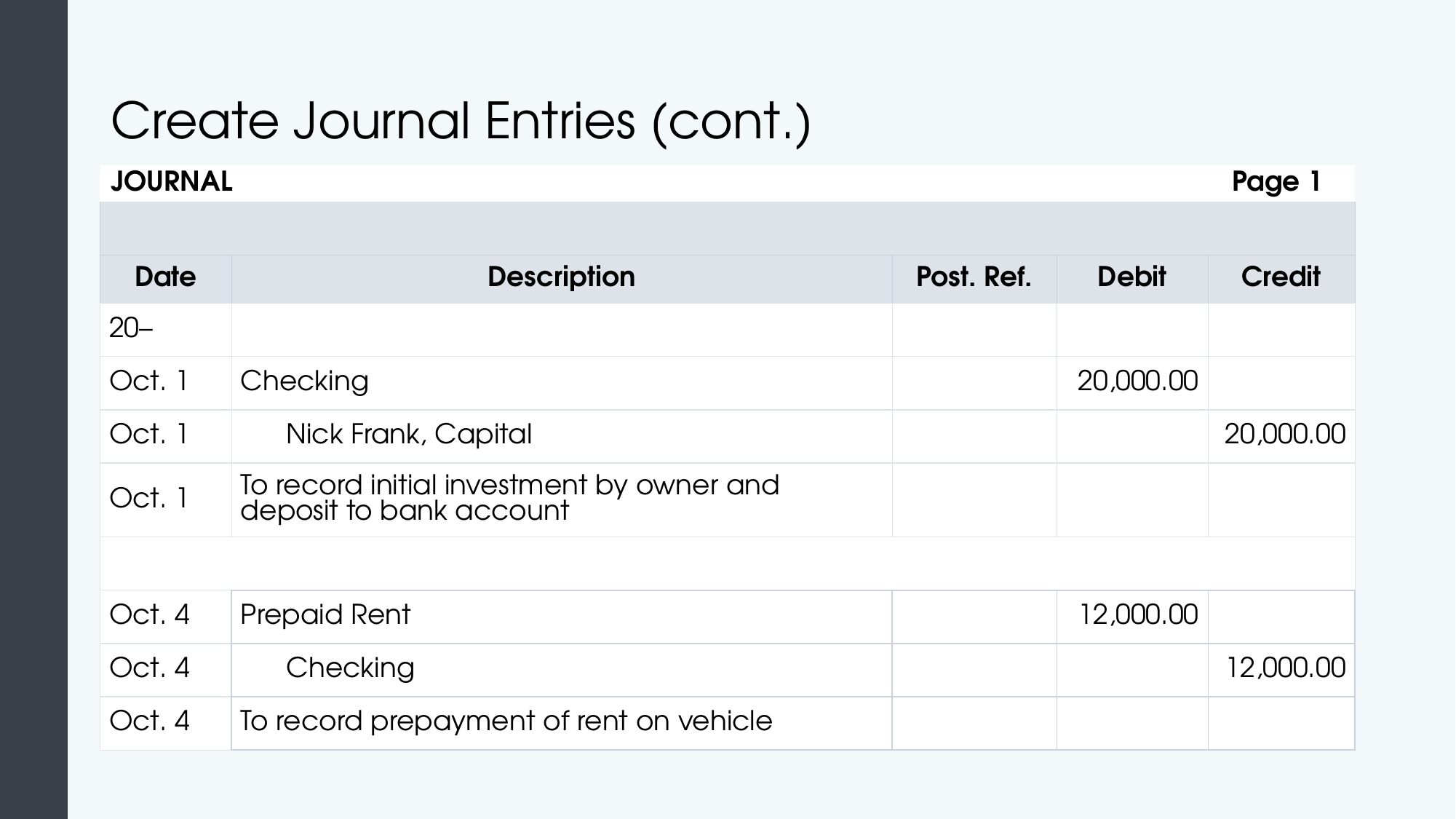

# Create Journal Entries (cont.)
| JOURNAL Page 1 |  |  |  |  |
| --- | --- | --- | --- | --- |
|  |  |  |  |  |
| Date | Description | Post. Ref. | Debit | Credit |
| 20– |  |  |  |  |
| Oct. 1 | Checking |  | 20,000.00 |  |
| Oct. 1 | Nick Frank, Capital |  |  | 20,000.00 |
| Oct. 1 | To record initial investment by owner and deposit to bank account |  |  |  |
|  |  |  |  |  |
| Oct. 4 | Prepaid Rent |  | 12,000.00 |  |
| Oct. 4 | Checking |  |  | 12,000.00 |
| Oct. 4 | To record prepayment of rent on vehicle |  |  |  |